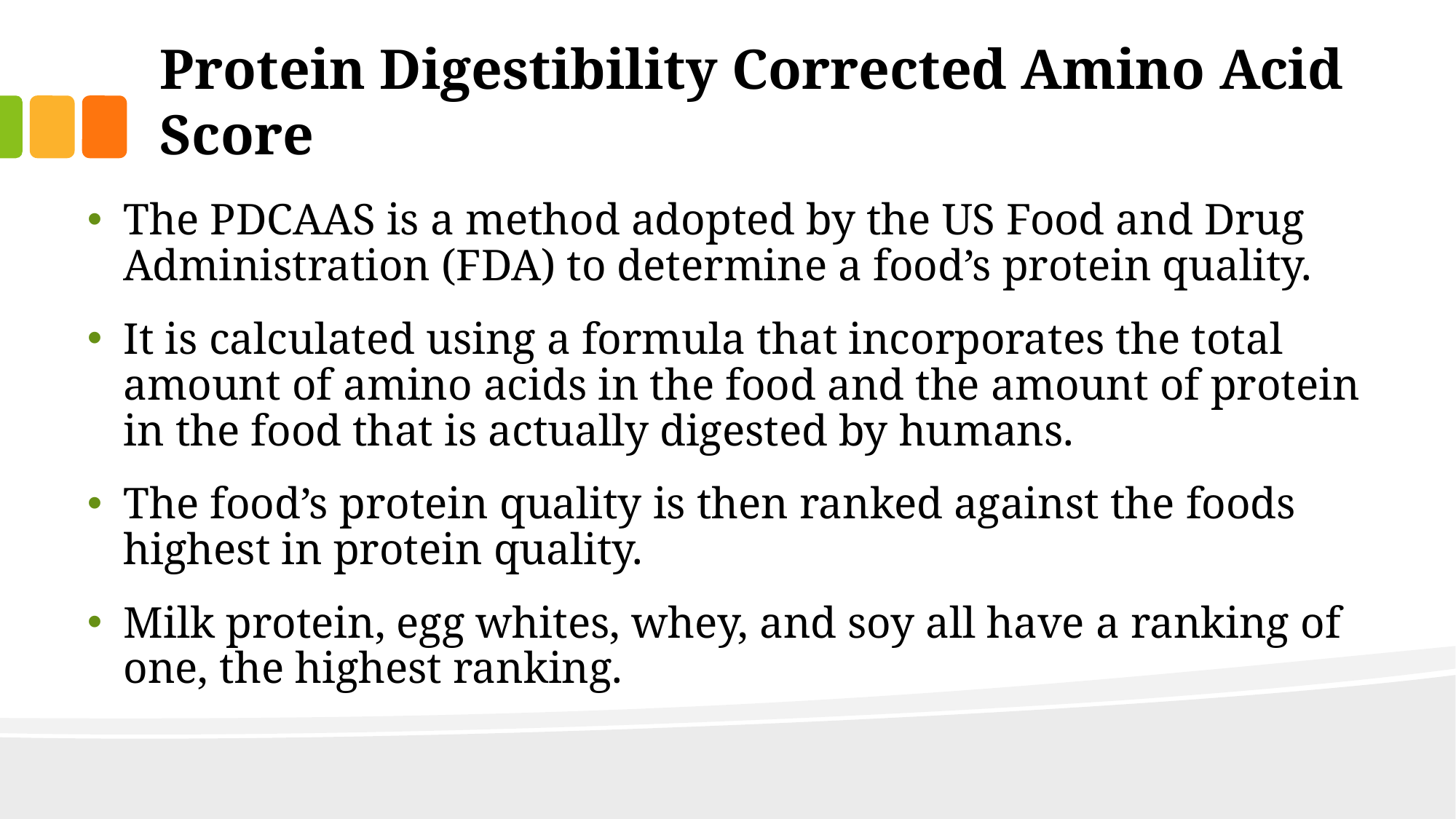

# Protein Digestibility Corrected Amino Acid Score
The PDCAAS is a method adopted by the US Food and Drug Administration (FDA) to determine a food’s protein quality.
It is calculated using a formula that incorporates the total amount of amino acids in the food and the amount of protein in the food that is actually digested by humans.
The food’s protein quality is then ranked against the foods highest in protein quality.
Milk protein, egg whites, whey, and soy all have a ranking of one, the highest ranking.